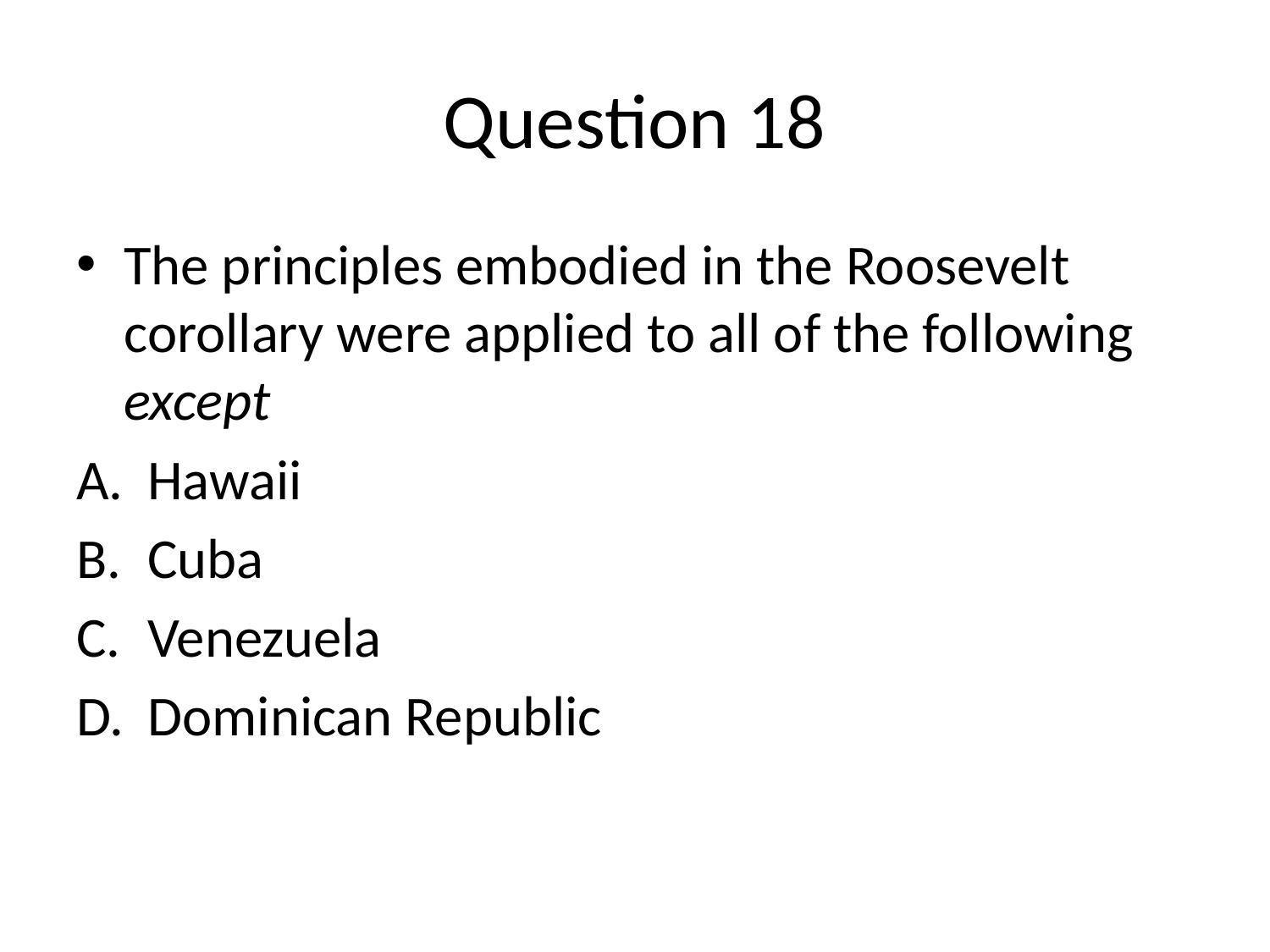

# Question 18
The principles embodied in the Roosevelt corollary were applied to all of the following except
Hawaii
Cuba
Venezuela
Dominican Republic